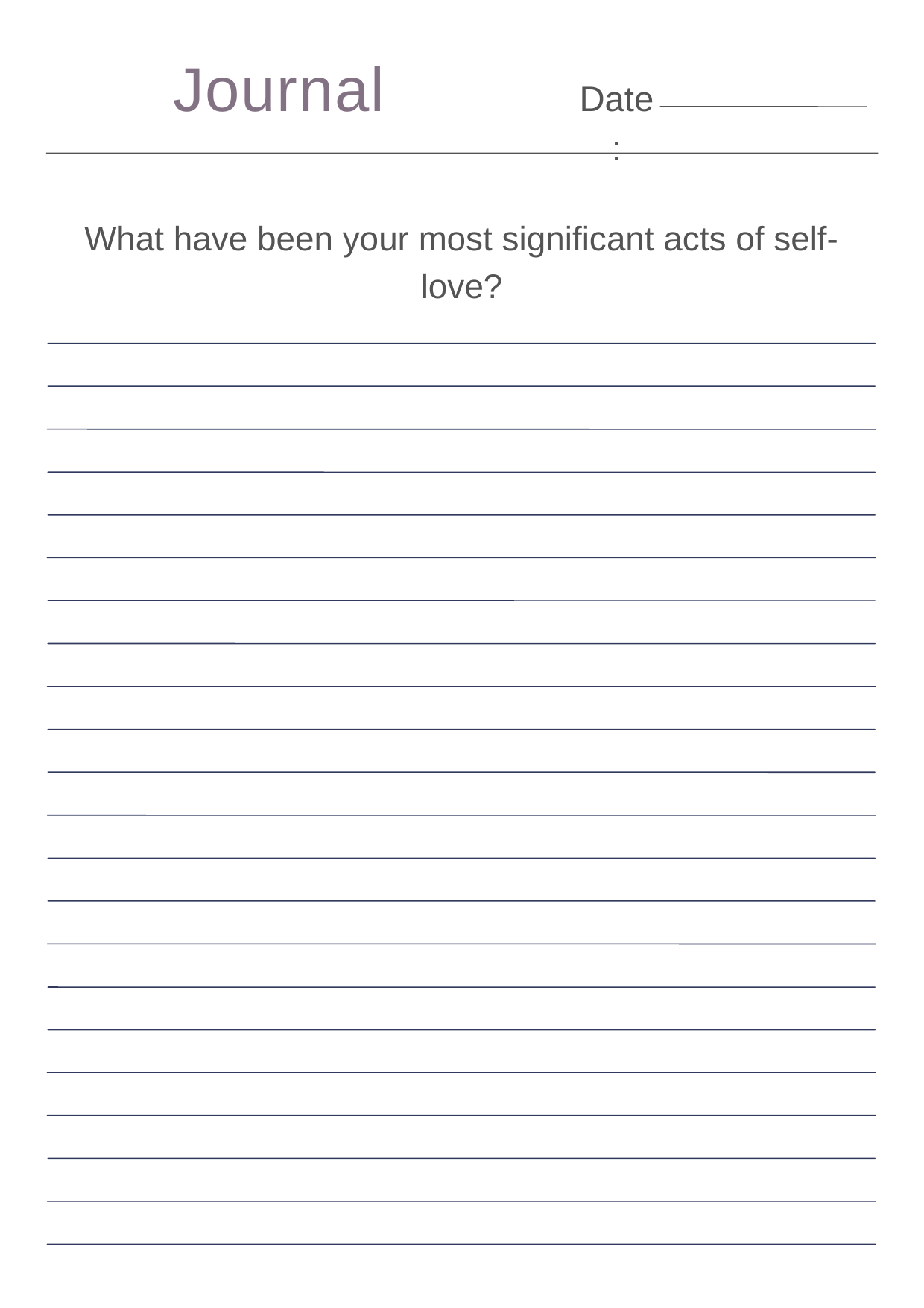

Journal
Date:

What have been your most significant acts of self-love?